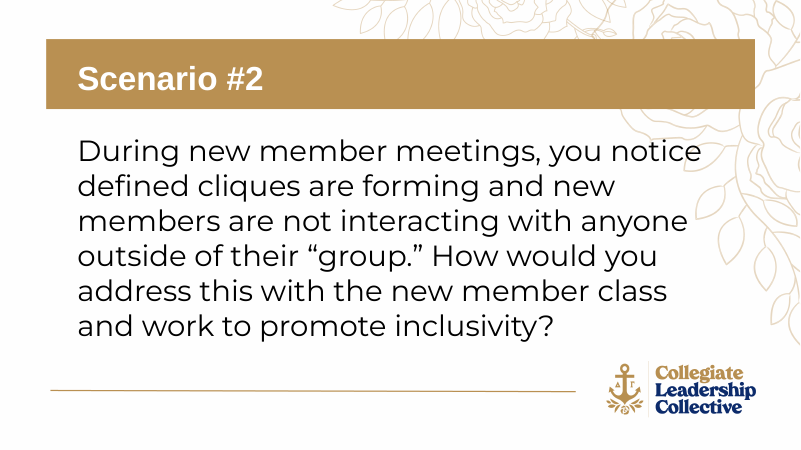

Scenario #2
During new member meetings, you notice defined cliques are forming and new members are not interacting with anyone outside of their “group.” How would you address this with the new member class and work to promote inclusivity?